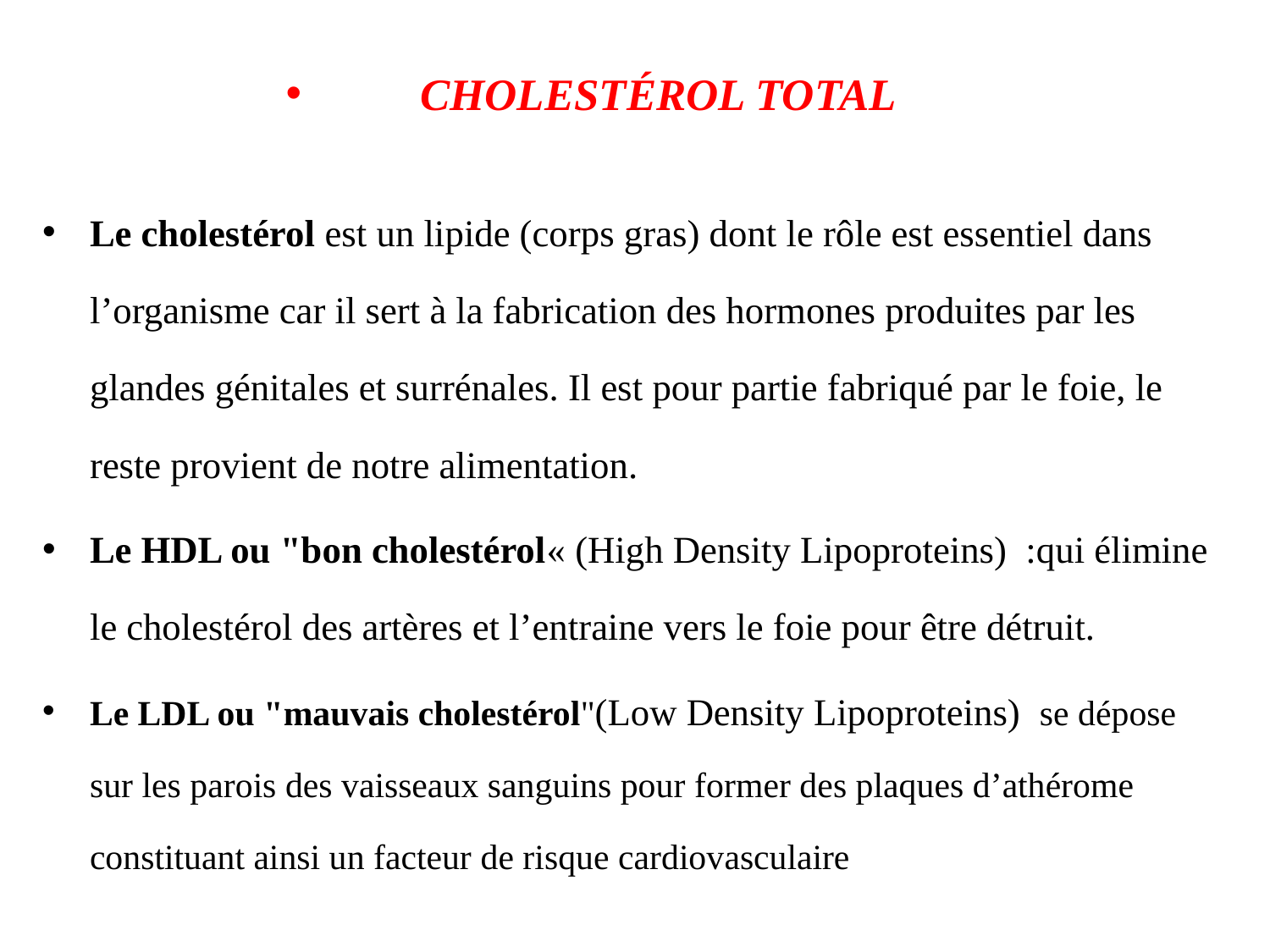

CHOLESTÉROL TOTAL

Le cholestérol est un lipide (corps gras) dont le rôle est essentiel dans l’organisme car il sert à la fabrication des hormones produites par les glandes génitales et surrénales. Il est pour partie fabriqué par le foie, le reste provient de notre alimentation.
Le HDL ou "bon cholestérol« (High Density Lipoproteins)  :qui élimine le cholestérol des artères et l’entraine vers le foie pour être détruit.
Le LDL ou "mauvais cholestérol"(Low Density Lipoproteins)  se dépose sur les parois des vaisseaux sanguins pour former des plaques d’athérome constituant ainsi un facteur de risque cardiovasculaire